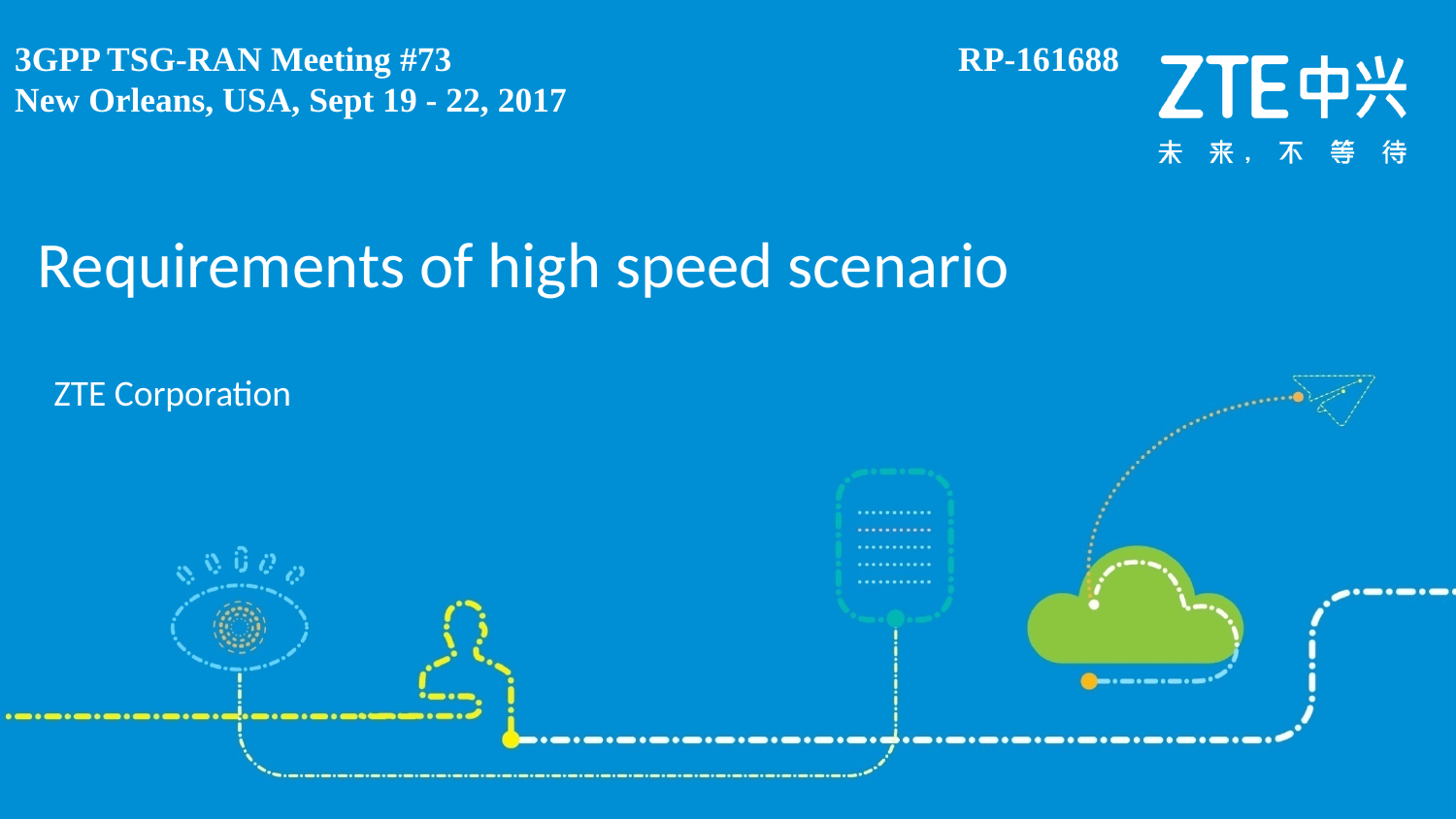

3GPP TSG-RAN Meeting #73                                                          RP-161688
New Orleans, USA, Sept 19 - 22, 2017
Requirements of high speed scenario
ZTE Corporation